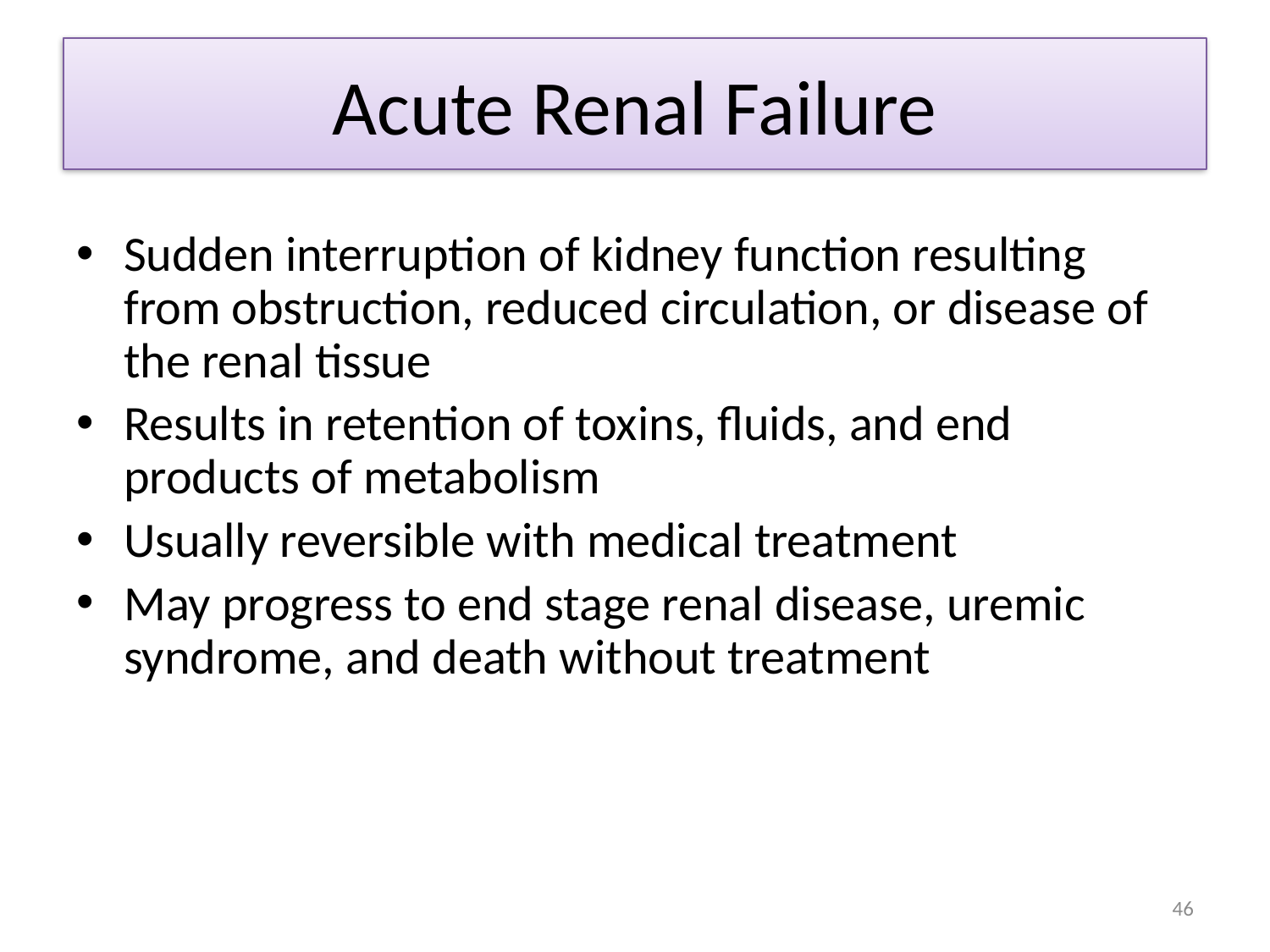

# Acute Renal Failure
Sudden interruption of kidney function resulting from obstruction, reduced circulation, or disease of the renal tissue
Results in retention of toxins, fluids, and end products of metabolism
Usually reversible with medical treatment
May progress to end stage renal disease, uremic syndrome, and death without treatment
46